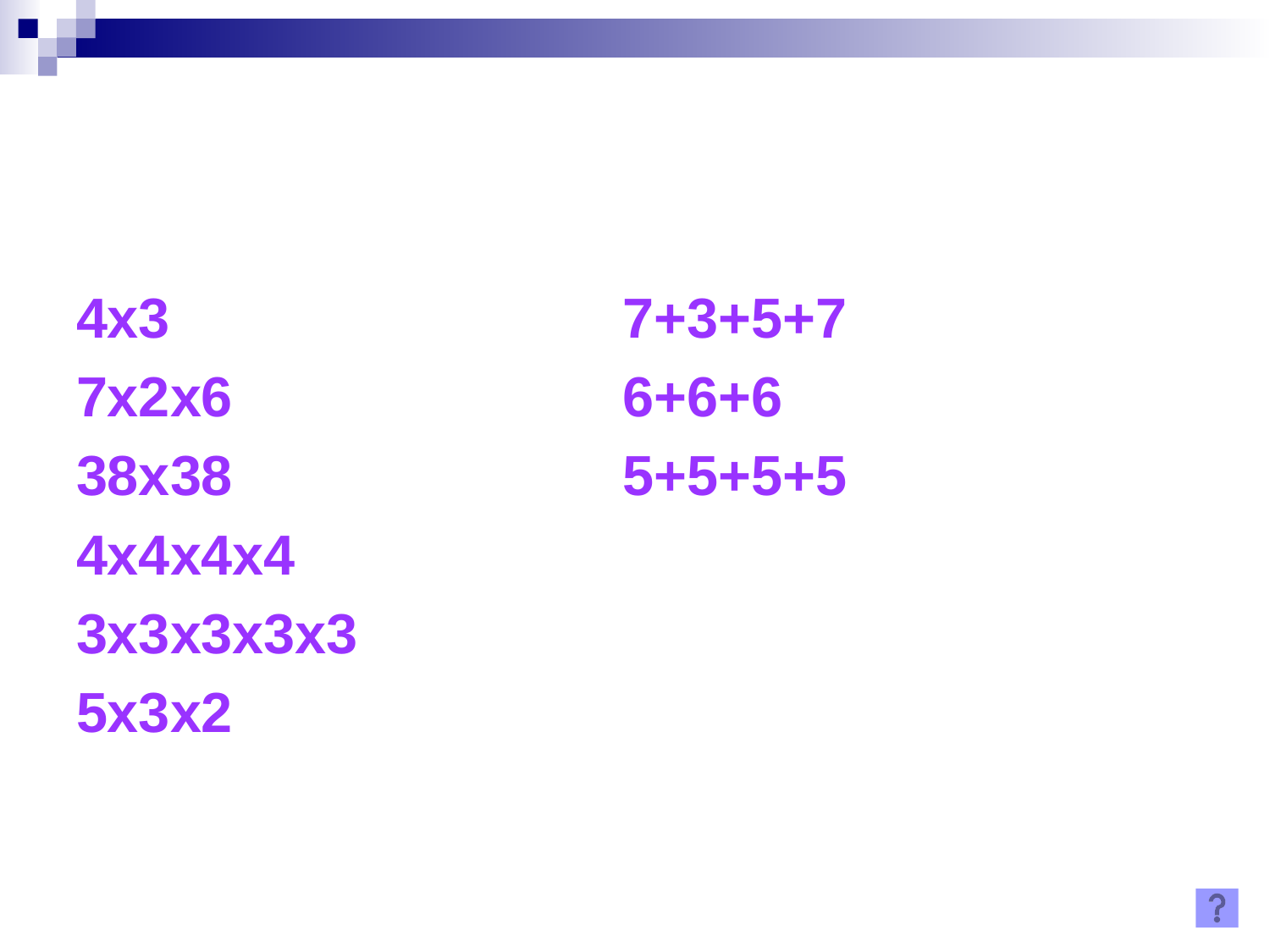

#
4х3                             7+3+5+7
7х2х6                         6+6+6
38х38                         5+5+5+5
4х4х4х4
3х3х3х3х3
5х3х2